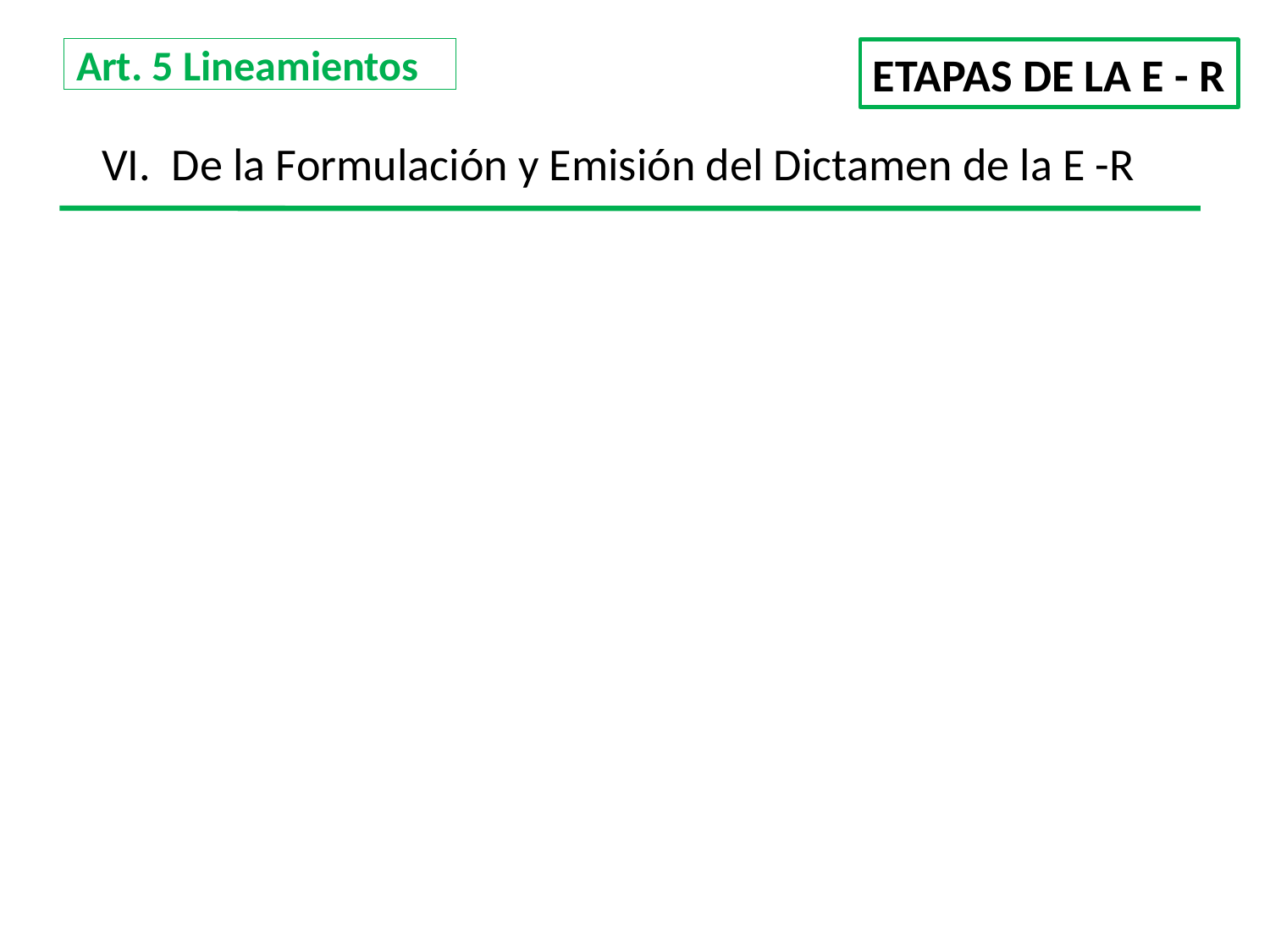

# Art. 5 Lineamientos
ETAPAS DE LA E - R
VI.  De la Formulación y Emisión del Dictamen de la E -R